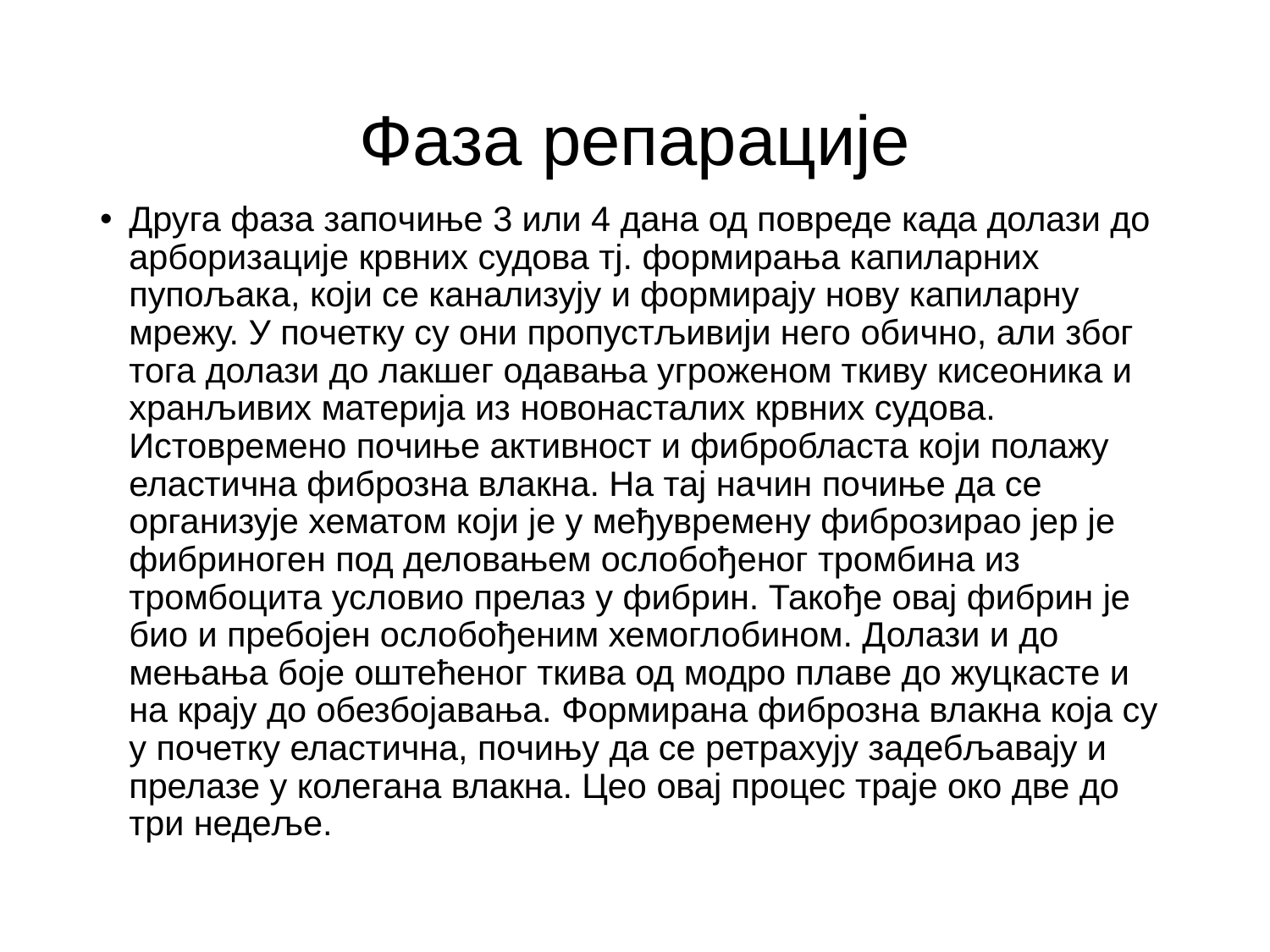

# Фаза репарације
Друга фаза започиње 3 или 4 дана од повреде када долази до арборизације крвних судова тј. формирања капиларних пупољака, који се канализују и формирају нову капиларну мрежу. У почетку су они пропустљивији него обично, али због тога долази до лакшег одавања угроженом ткиву кисеоника и хранљивих материја из новонасталих крвних судова. Истовремено почиње активност и фибробласта који полажу еластична фиброзна влакна. На тај начин почиње да се организује хематом који је у међувремену фиброзирао јер је фибриноген под деловањем ослобођеног тромбина из тромбоцита условио прелаз у фибрин. Такође овај фибрин је био и пребојен ослобођеним хемоглобином. Долази и до мењања боје оштећеног ткива од модро плаве до жуцкасте и на крају до обезбојавања. Формирана фиброзна влакна која су у почетку еластична, почињу да се ретрахују задебљавају и прелазе у колегана влакна. Цео овај процес траје око две до три недеље.